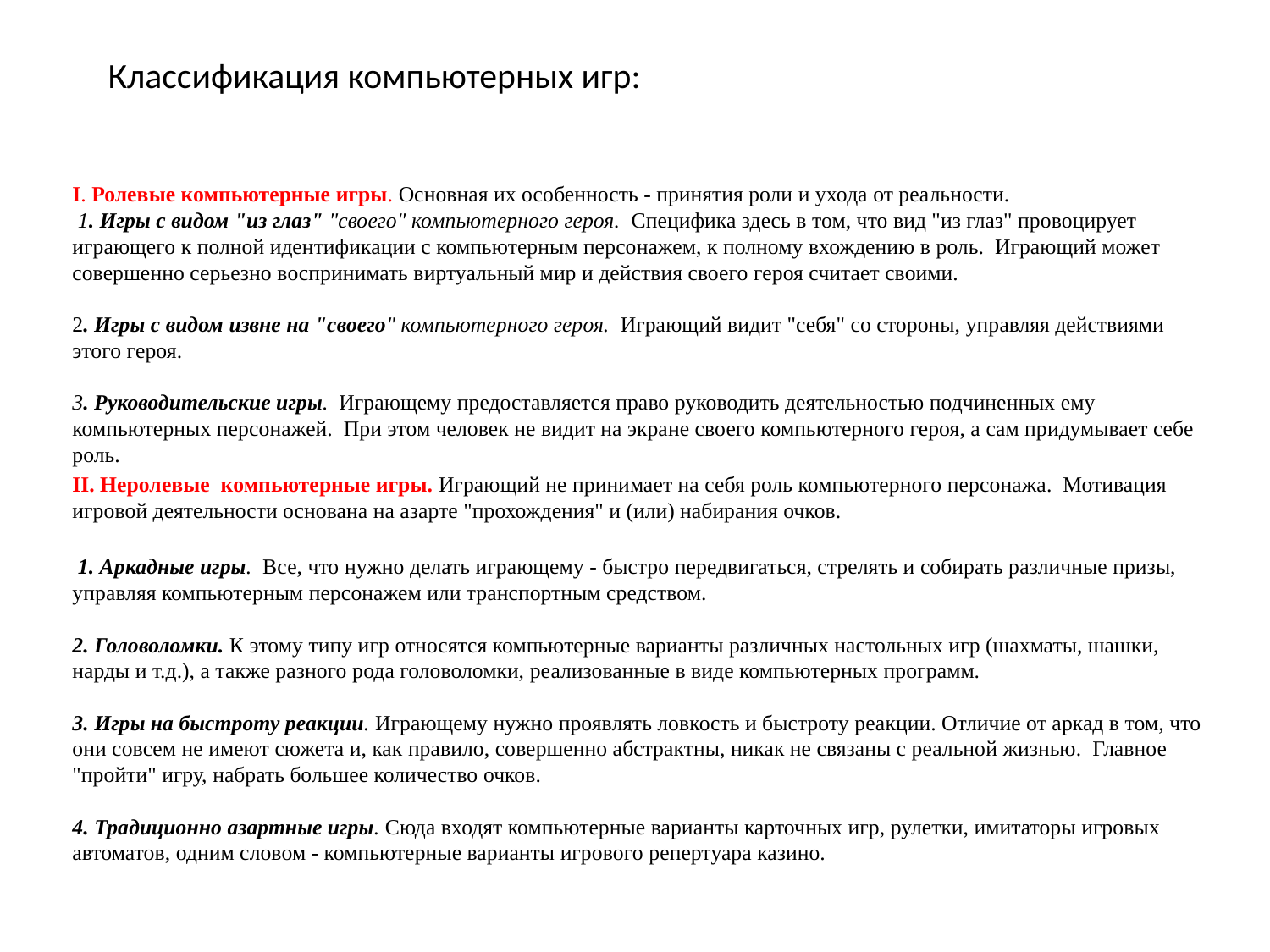

# Классификация компьютерных игр:
I. Ролевые компьютерные игры. Основная их особенность - принятия роли и ухода от реальности.
 1. Игры с видом "из глаз" "своего" компьютерного героя.  Специфика здесь в том, что вид "из глаз" провоцирует играющего к полной идентификации с компьютерным персонажем, к полному вхождению в роль.  Играющий может совершенно серьезно воспринимать виртуальный мир и действия своего героя считает своими.
2. Игры с видом извне на "своего" компьютерного героя.  Играющий видит "себя" со стороны, управляя действиями этого героя.
3. Руководительские игры.  Играющему предоставляется право руководить деятельностью подчиненных ему компьютерных персонажей.  При этом человек не видит на экране своего компьютерного героя, а сам придумывает себе роль.
II. Неролевые  компьютерные игры. Играющий не принимает на себя роль компьютерного персонажа.  Мотивация   игровой деятельности основана на азарте "прохождения" и (или) набирания очков.
 1. Аркадные игры.  Все, что нужно делать играющему - быстро передвигаться, стрелять и собирать различные призы, управляя компьютерным персонажем или транспортным средством.  
2. Головоломки. К этому типу игр относятся компьютерные варианты различных настольных игр (шахматы, шашки, нарды и т.д.), а также разного рода головоломки, реализованные в виде компьютерных программ.
3. Игры на быстроту реакции. Играющему нужно проявлять ловкость и быстроту реакции. Отличие от аркад в том, что они совсем не имеют сюжета и, как правило, совершенно абстрактны, никак не связаны с реальной жизнью.  Главное  "пройти" игру, набрать большее количество очков. 
4. Традиционно азартные игры. Сюда входят компьютерные варианты карточных игр, рулетки, имитаторы игровых автоматов, одним словом - компьютерные варианты игрового репертуара казино.